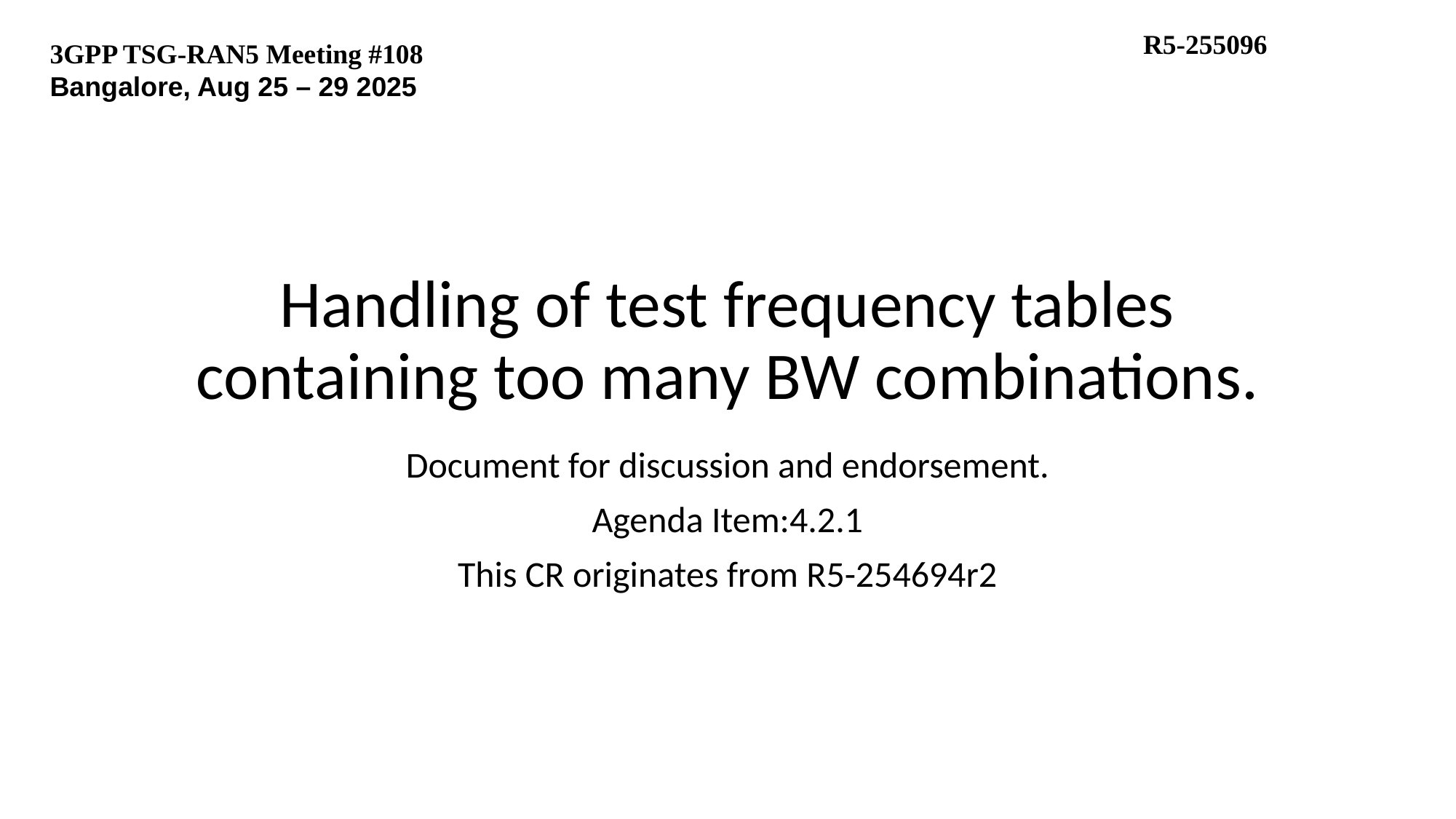

R5-255096

3GPP TSG-RAN5 Meeting #108
Bangalore, Aug 25 – 29 2025

# Handling of test frequency tables containing too many BW combinations.
Document for discussion and endorsement.
Agenda Item:4.2.1
This CR originates from R5-254694r2